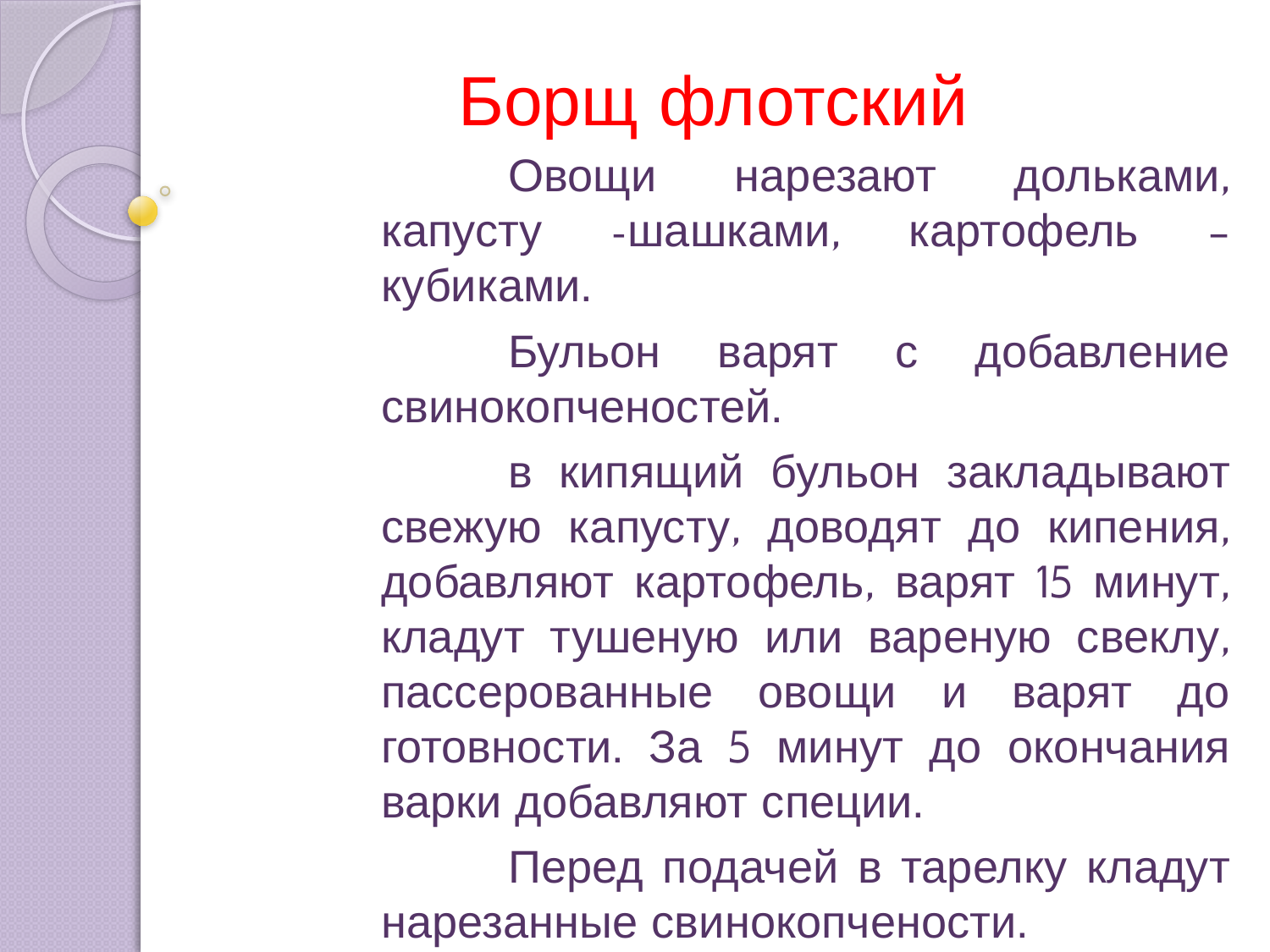

# Борщ флотский
	Овощи нарезают дольками, капусту -шашками, картофель – кубиками.
	Бульон варят с добавление свинокопченостей.
	в кипящий бульон закладывают свежую капусту, доводят до кипения, добавляют картофель, варят 15 минут, кладут тушеную или вареную свеклу, пассерованные овощи и варят до готовности. За 5 минут до окончания варки добавляют специи.
	Перед подачей в тарелку кладут нарезанные свинокопчености.